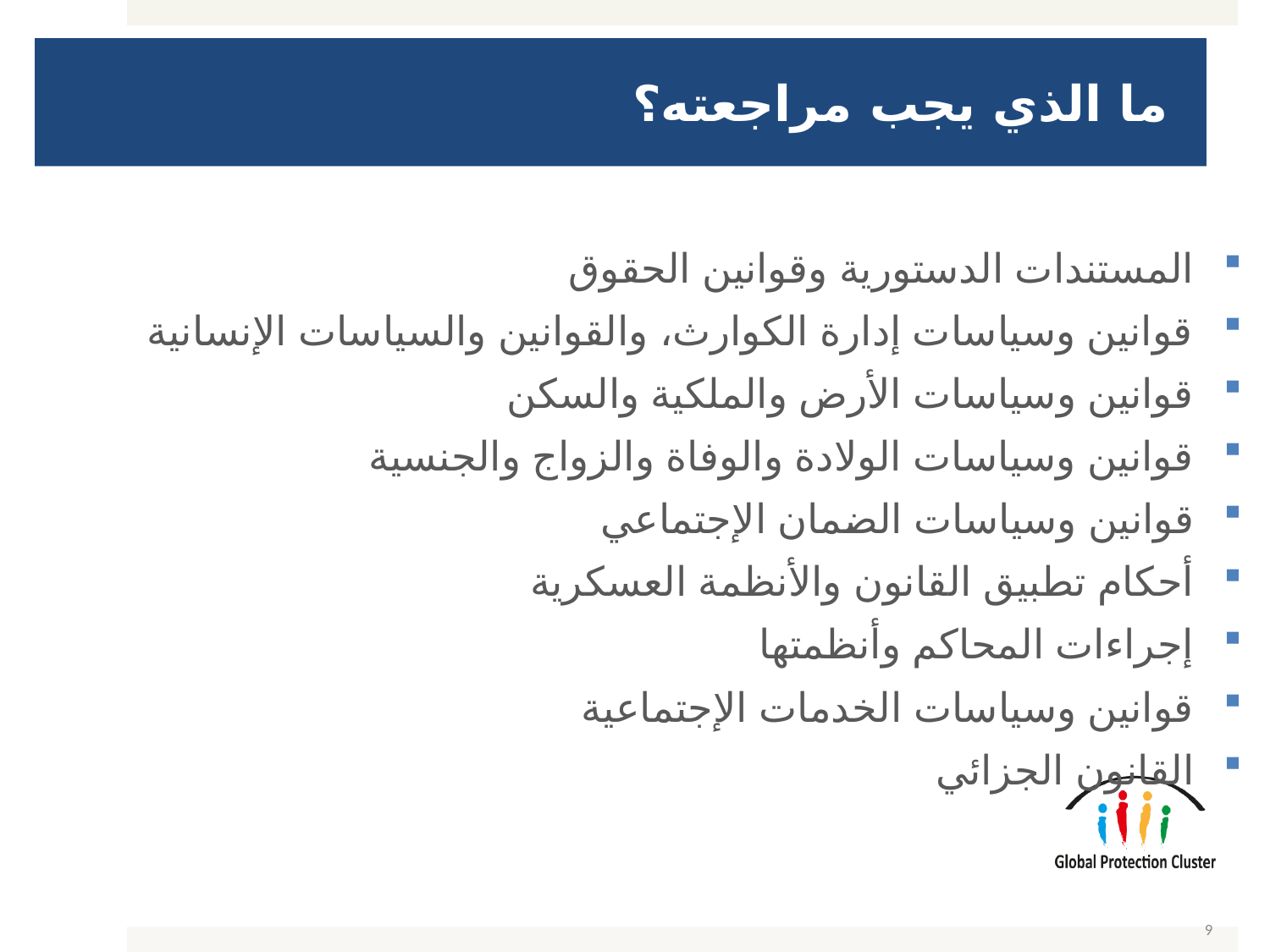

# ما الذي يجب مراجعته؟
المستندات الدستورية وقوانين الحقوق
قوانين وسياسات إدارة الكوارث، والقوانين والسياسات الإنسانية
قوانين وسياسات الأرض والملكية والسكن
قوانين وسياسات الولادة والوفاة والزواج والجنسية
قوانين وسياسات الضمان الإجتماعي
أحكام تطبيق القانون والأنظمة العسكرية
إجراءات المحاكم وأنظمتها
قوانين وسياسات الخدمات الإجتماعية
القانون الجزائي